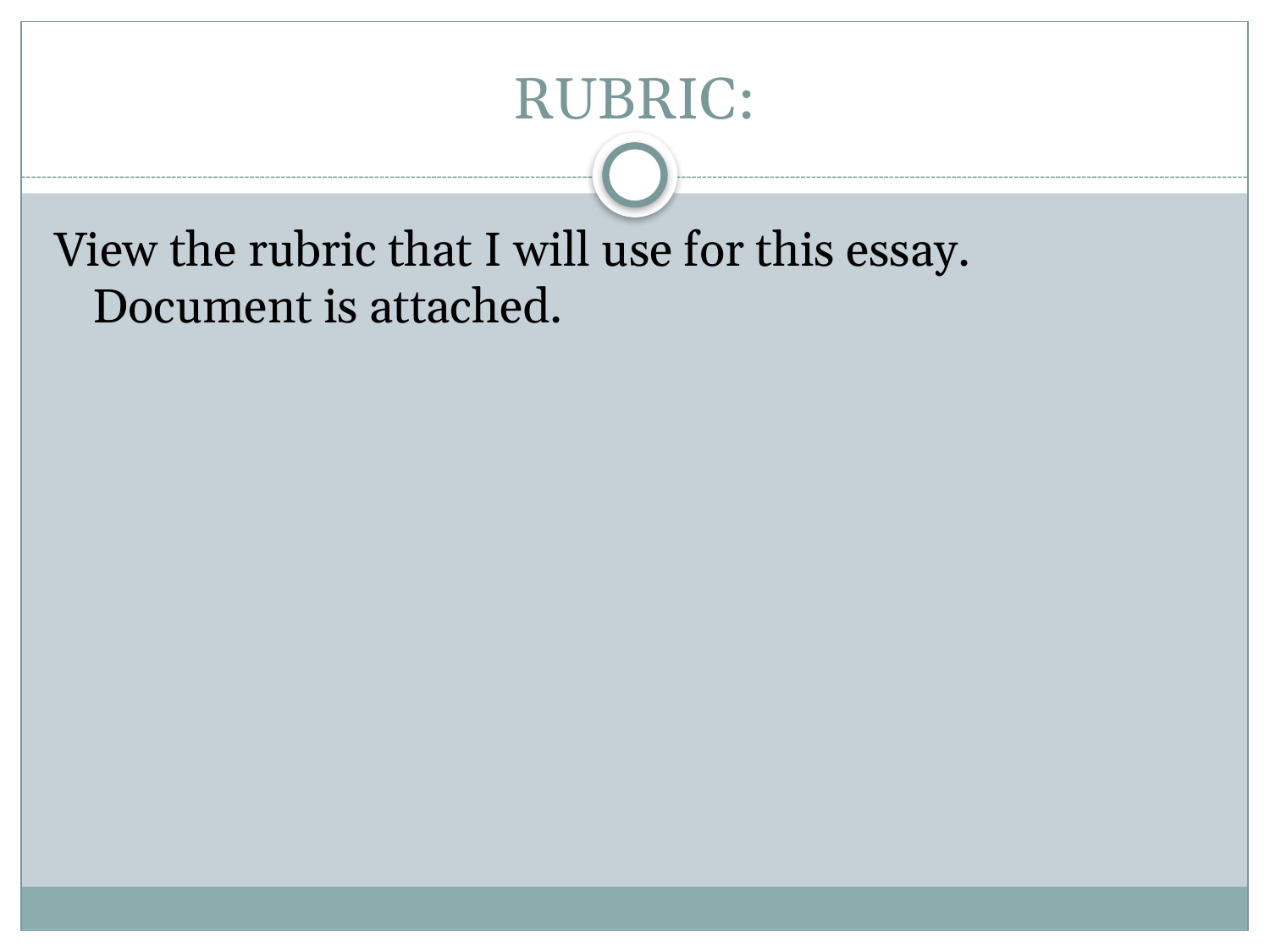

# RUBRIC:
View the rubric that I will use for this essay.  Document is attached.